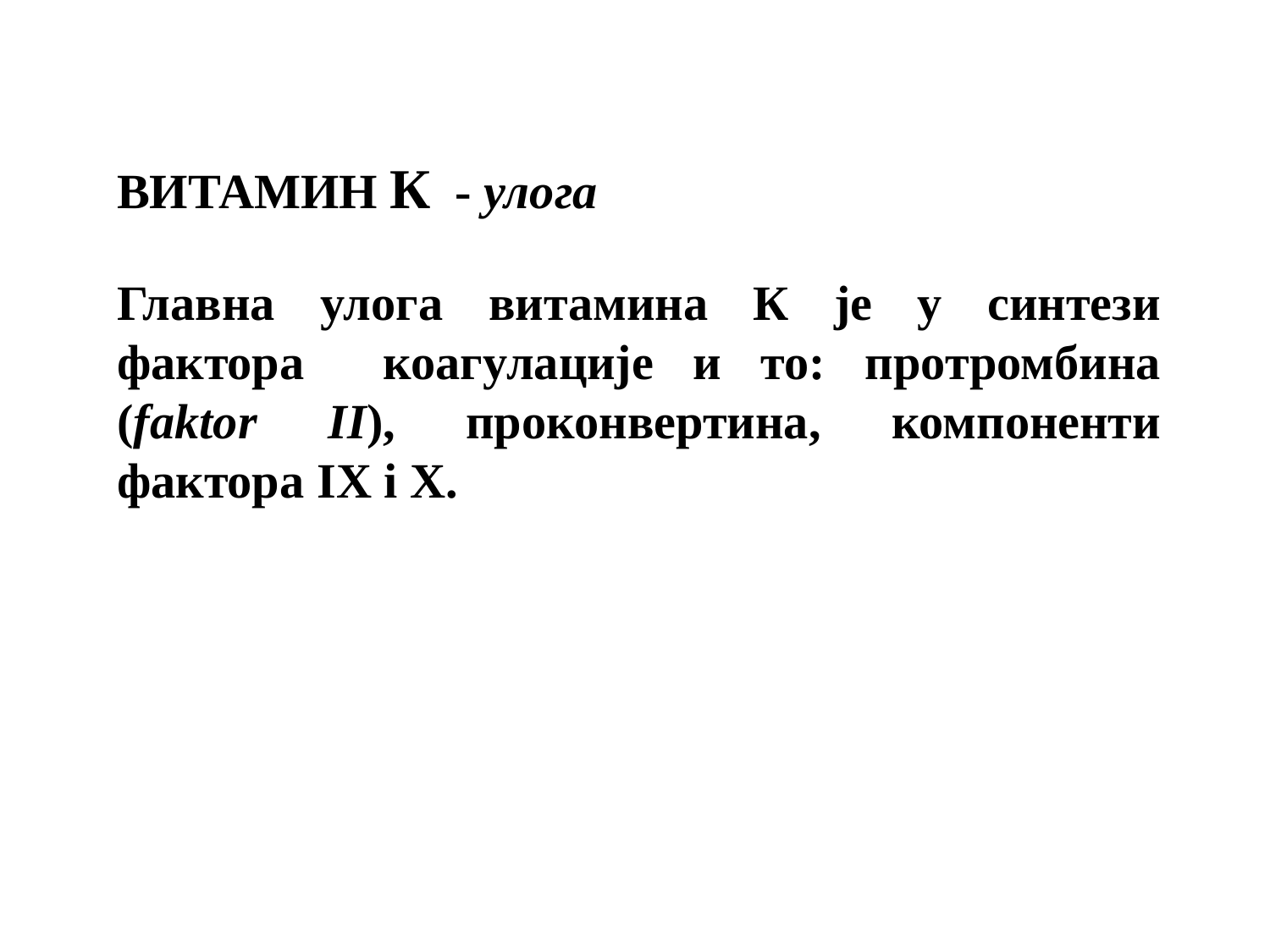

ВИТАМИН К  - улога

Главна улога витамина К је у синтези фактора  коагулације и то: протромбина (faktor II), проконвертина, компоненти фактора IX i X.